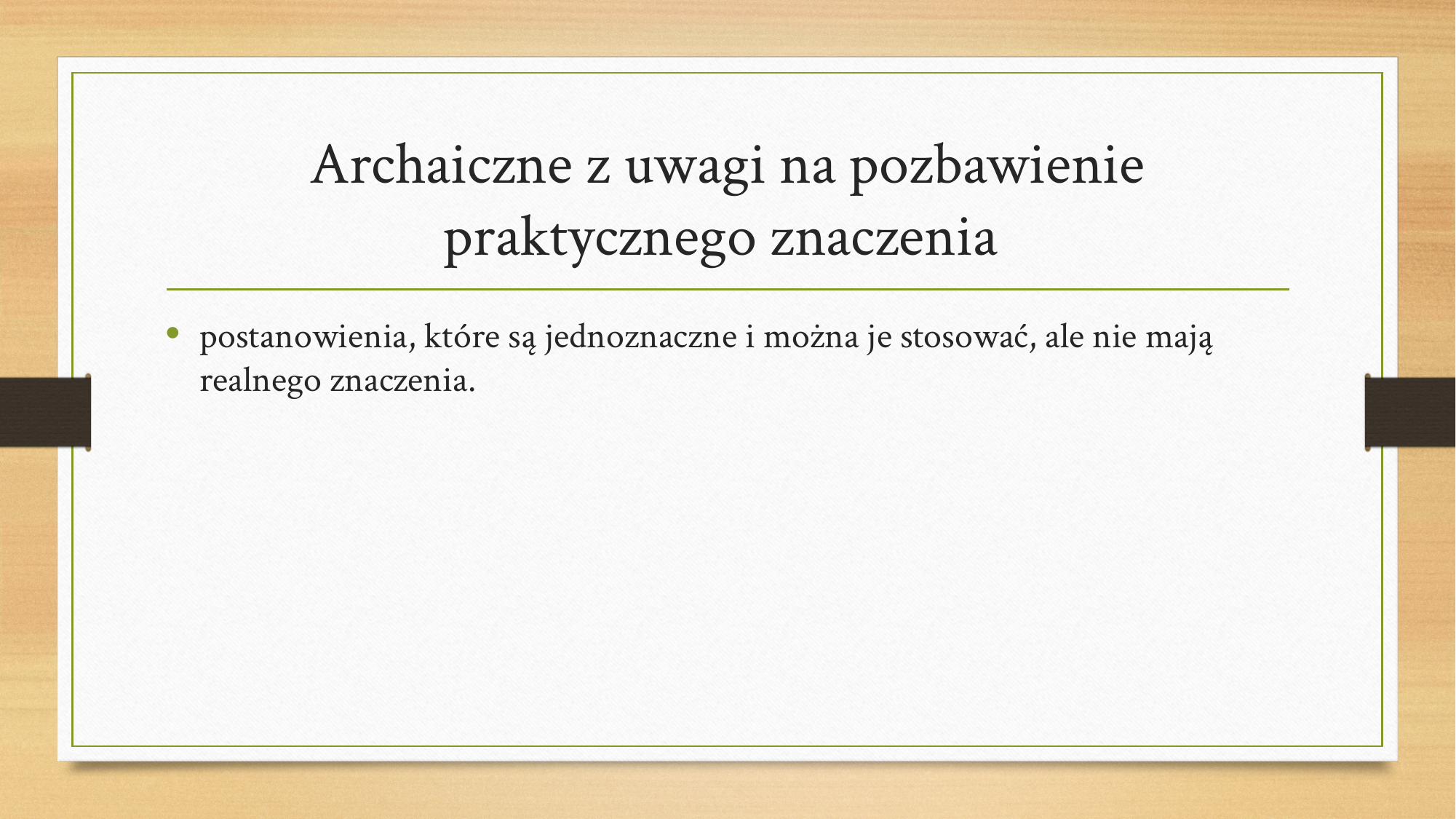

# Archaiczne z uwagi na pozbawienie praktycznego znaczenia
postanowienia, które są jednoznaczne i można je stosować, ale nie mają realnego znaczenia.